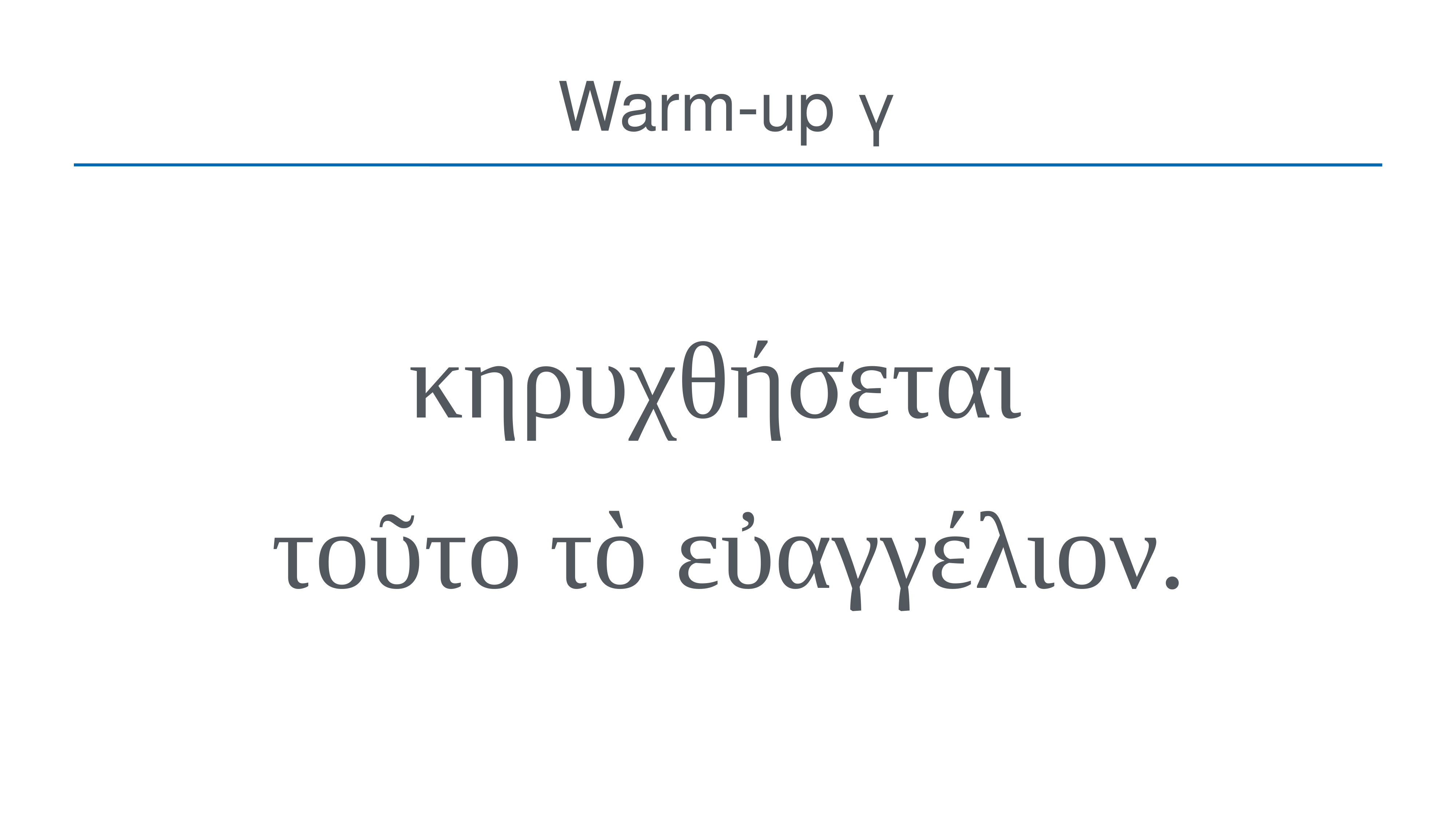

# Warm-up γ
κηρυχθήσεται
τοῦτο τὸ εὐαγγέλιον.